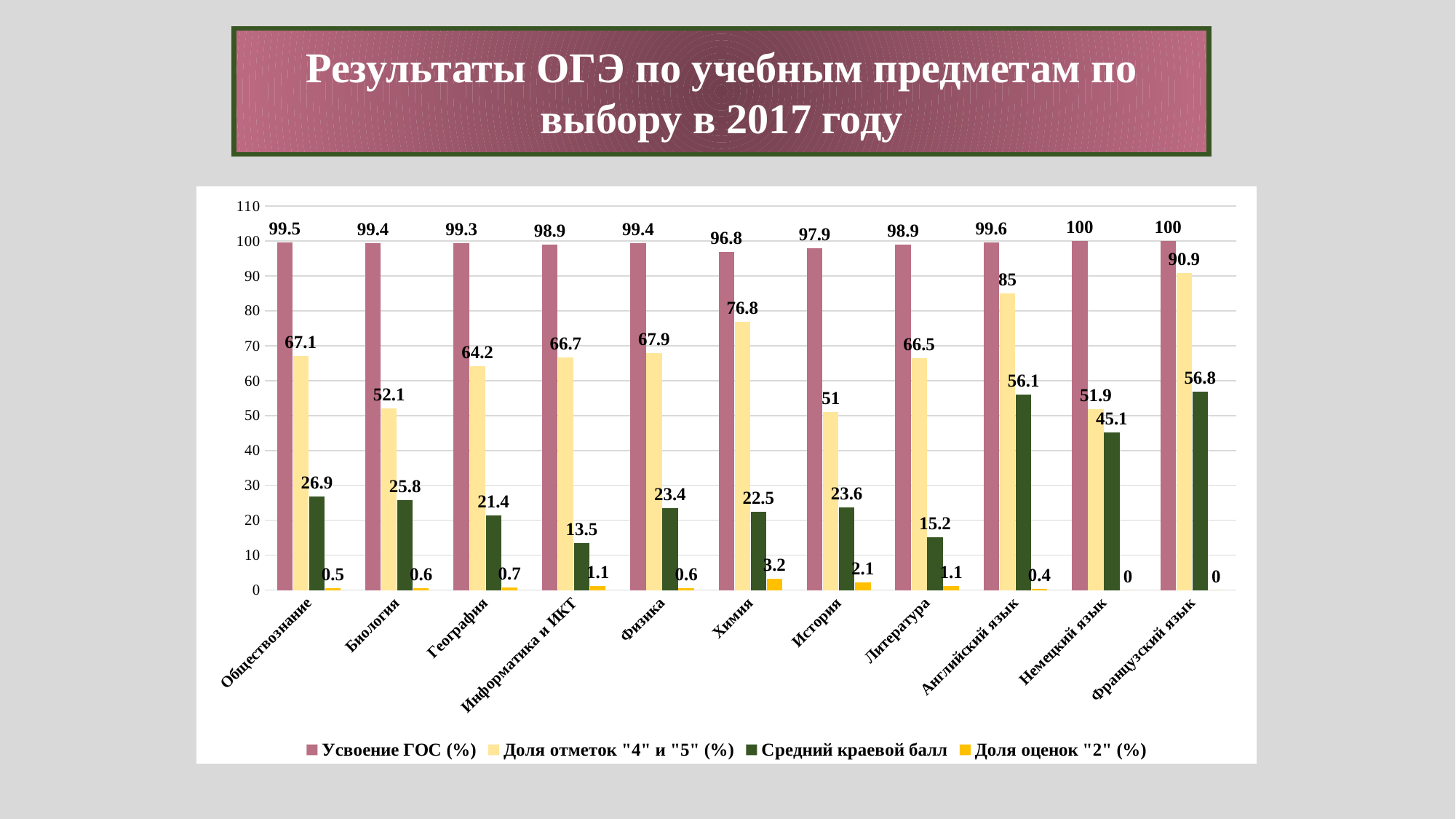

Результаты ОГЭ по учебным предметам по выбору в 2017 году

### Chart

| Category |  |  |  |  |
|---|---|---|---|---|
| Обществознание | 99.5 | 67.1 | 26.9 | 0.5 |
| Биология | 99.4 | 52.1 | 25.8 | 0.6000000000000004 |
| География | 99.3 | 64.2 | 21.4 | 0.7000000000000004 |
| Информатика и ИКТ | 98.9 | 66.7 | 13.5 | 1.1 |
| Физика | 99.4 | 67.9 | 23.4 | 0.6000000000000004 |
| Химия | 96.8 | 76.8 | 22.5 | 3.2 |
| История | 97.9 | 51.0 | 23.6 | 2.1 |
| Литература | 98.9 | 66.5 | 15.2 | 1.1 |
| Английский язык | 99.6 | 85.0 | 56.1 | 0.4 |
| Немецкий язык | 100.0 | 51.9 | 45.1 | 0.0 |
| Французский язык | 100.0 | 90.9 | 56.8 | 0.0 |